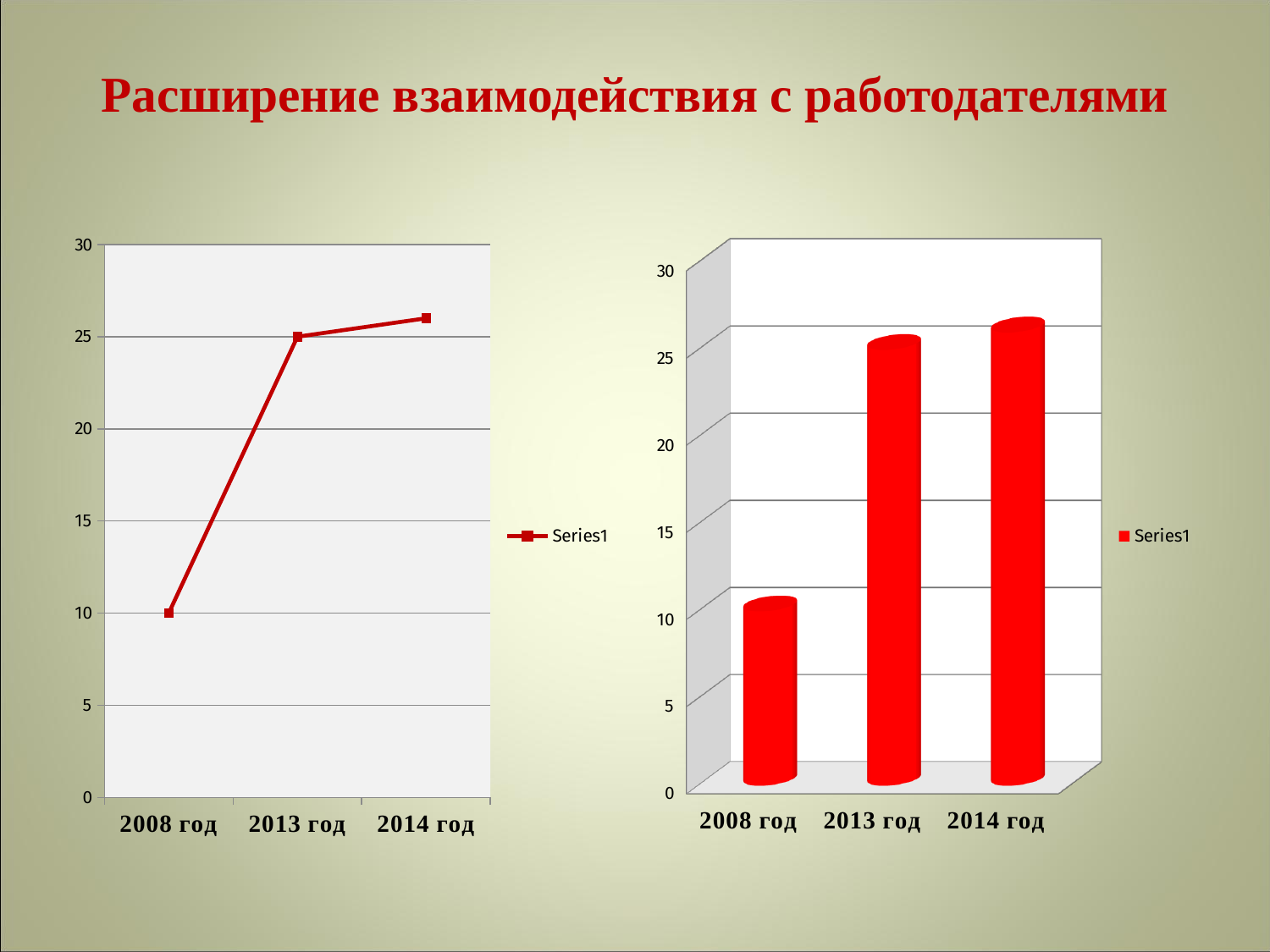

# Расширение взаимодействия с работодателями

### Chart

| Category |  |
|---|---|
| 2008 год | 10.0 |
| 2013 год | 25.0 |
| 2014 год | 26.0 |

[unsupported chart]